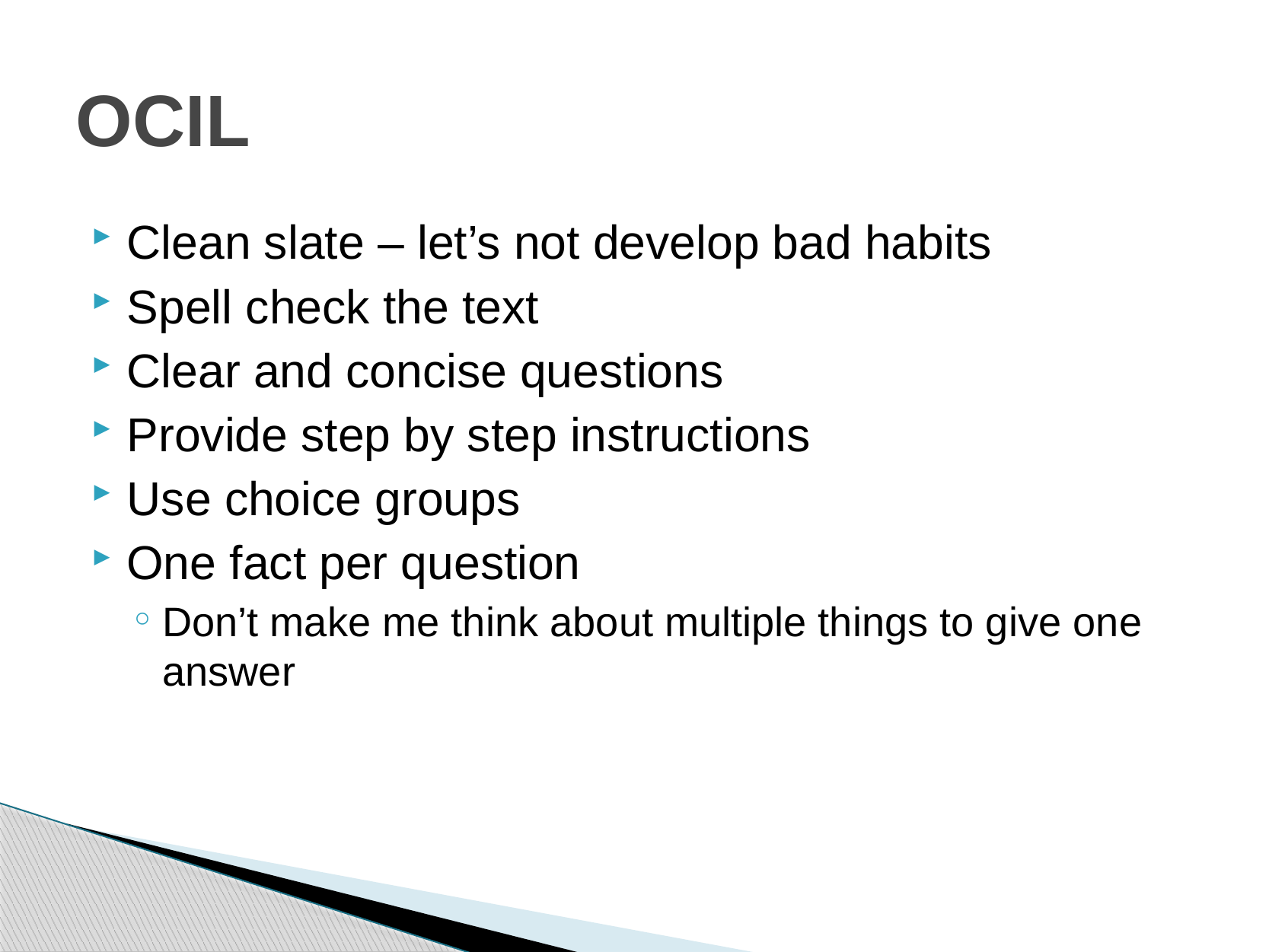

# OCIL
Clean slate – let’s not develop bad habits
Spell check the text
Clear and concise questions
Provide step by step instructions
Use choice groups
One fact per question
Don’t make me think about multiple things to give one answer